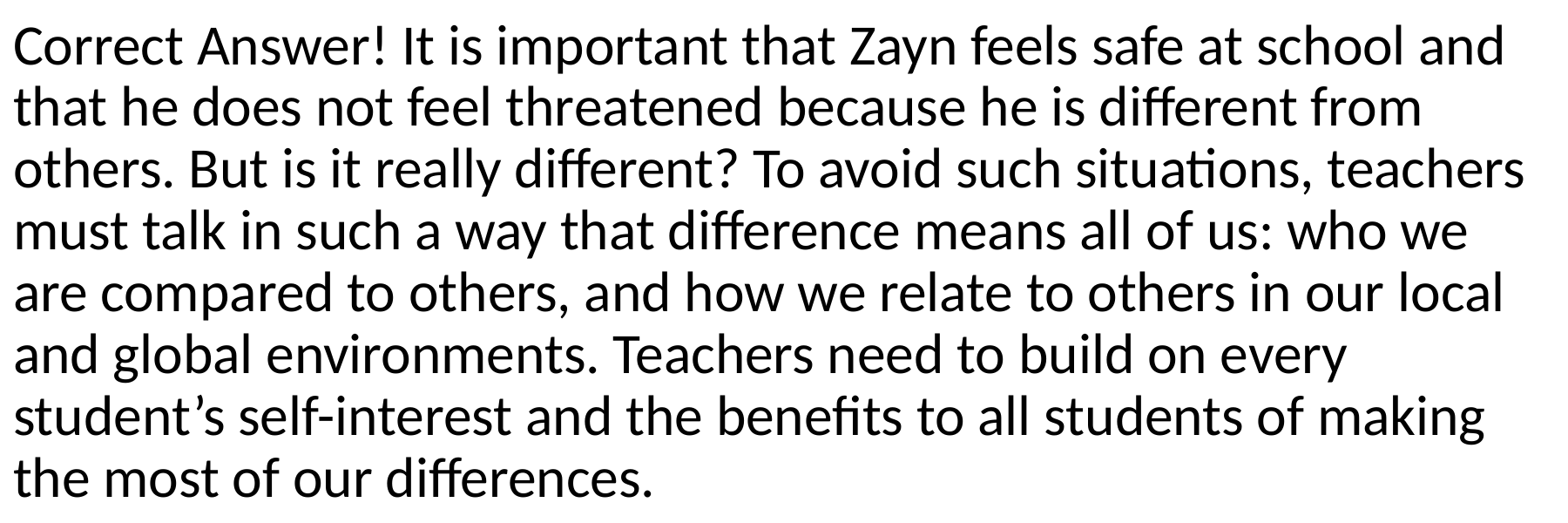

Correct Answer! It is important that Zayn feels safe at school and that he does not feel threatened because he is different from others. But is it really different? To avoid such situations, teachers must talk in such a way that difference means all of us: who we are compared to others, and how we relate to others in our local and global environments. Teachers need to build on every student’s self-interest and the benefits to all students of making the most of our differences.